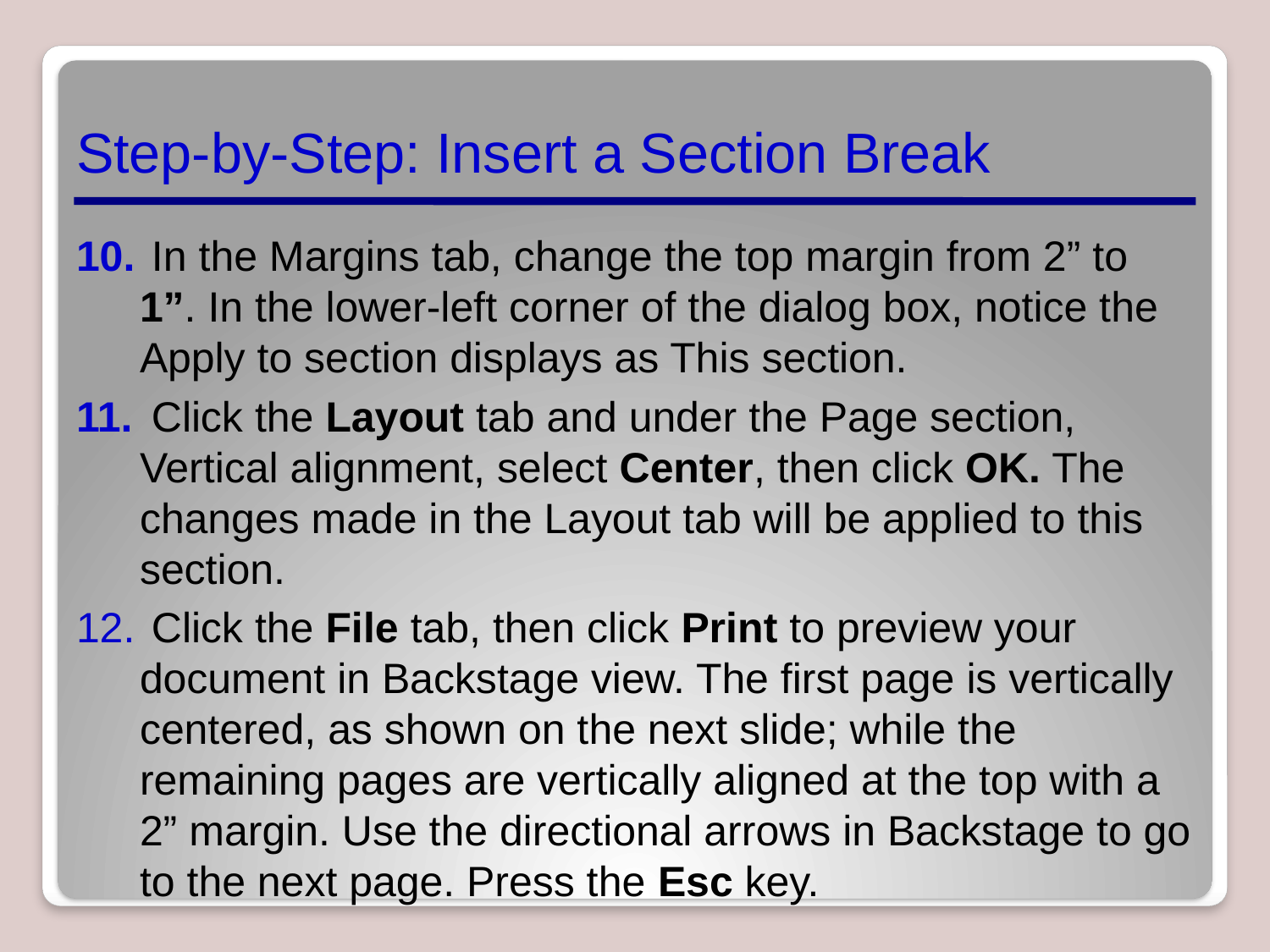

# Step-by-Step: Insert a Section Break
 In the Margins tab, change the top margin from 2” to 1”. In the lower-left corner of the dialog box, notice the Apply to section displays as This section.
 Click the Layout tab and under the Page section, Vertical alignment, select Center, then click OK. The changes made in the Layout tab will be applied to this section.
 Click the File tab, then click Print to preview your document in Backstage view. The first page is vertically centered, as shown on the next slide; while the remaining pages are vertically aligned at the top with a 2” margin. Use the directional arrows in Backstage to go to the next page. Press the Esc key.